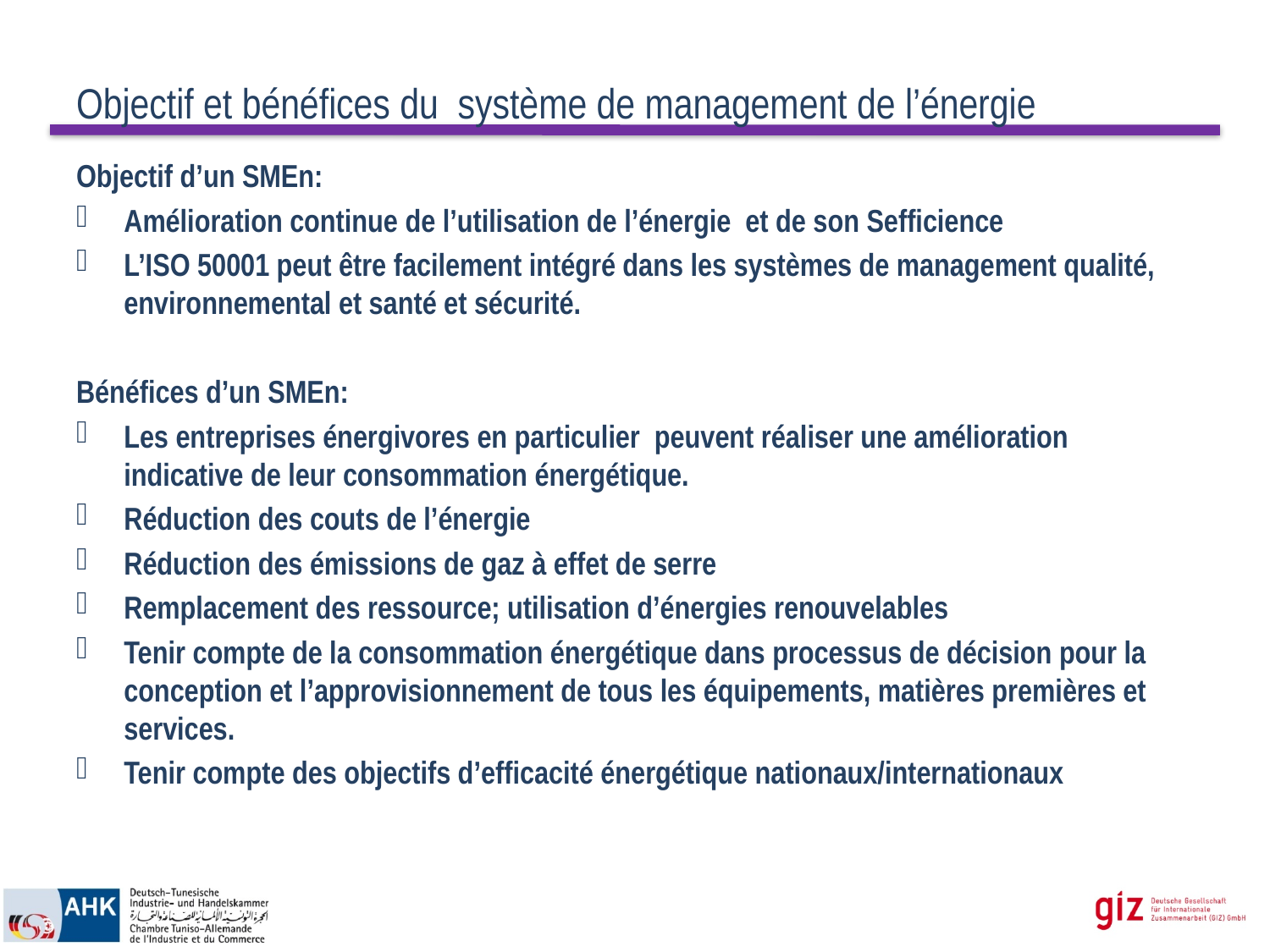

# Objectif et bénéfices du  système de management de l’énergie
Objectif d’un SMEn:
Amélioration continue de l’utilisation de l’énergie  et de son Sefficience
L’ISO 50001 peut être facilement intégré dans les systèmes de management qualité, environnemental et santé et sécurité.

Bénéfices d’un SMEn:
Les entreprises énergivores en particulier  peuvent réaliser une amélioration indicative de leur consommation énergétique.
Réduction des couts de l’énergie
Réduction des émissions de gaz à effet de serre
Remplacement des ressource; utilisation d’énergies renouvelables
Tenir compte de la consommation énergétique dans processus de décision pour la conception et l’approvisionnement de tous les équipements, matières premières et services.
Tenir compte des objectifs d’efficacité énergétique nationaux/internationaux